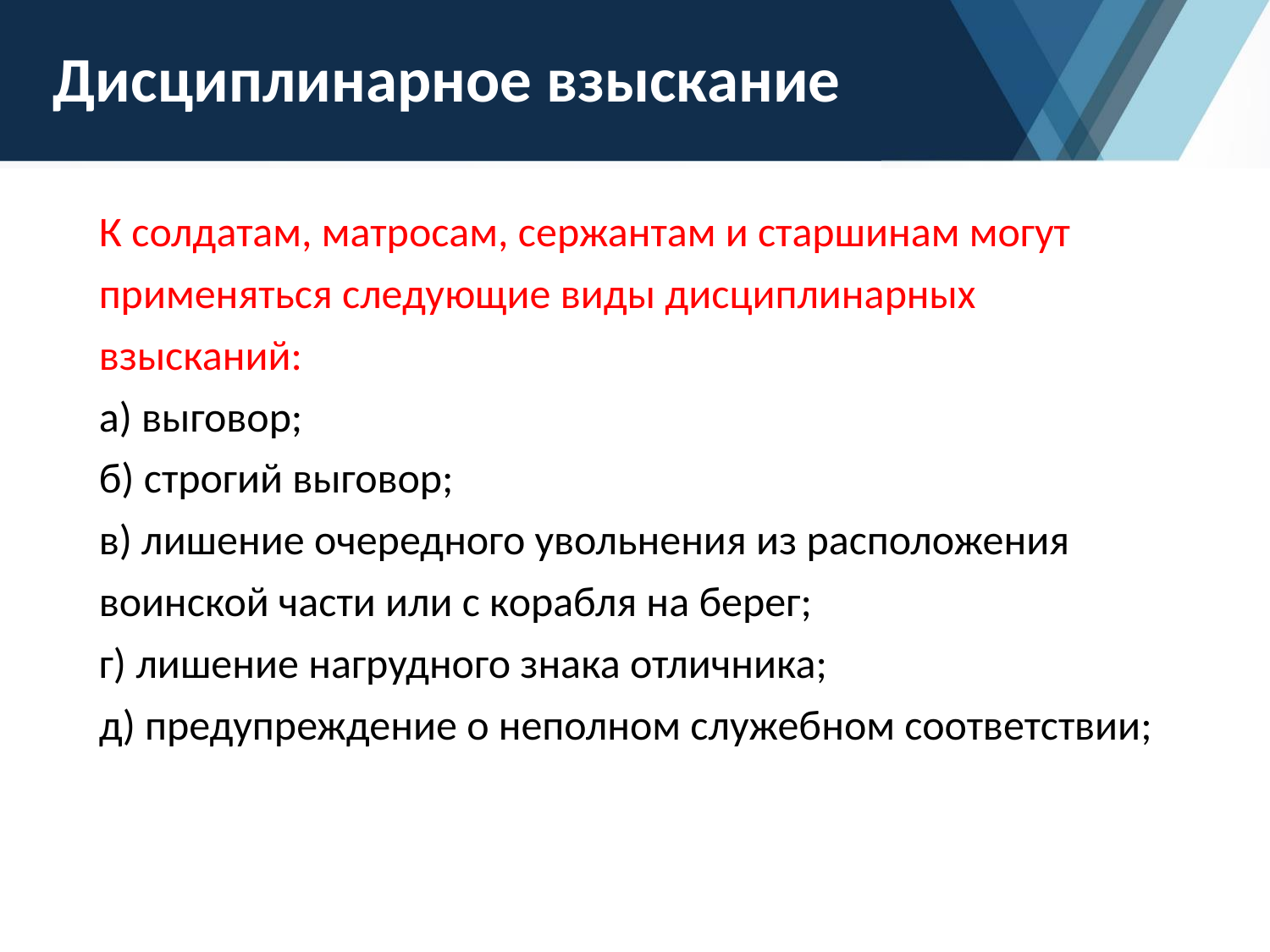

# Дисциплинарное взыскание
К солдатам, матросам, сержантам и старшинам могут применяться следующие виды дисциплинарных взысканий:
а) выговор;
б) строгий выговор;
в) лишение очередного увольнения из расположения воинской части или с корабля на берег;
г) лишение нагрудного знака отличника;
д) предупреждение о неполном служебном соответствии;